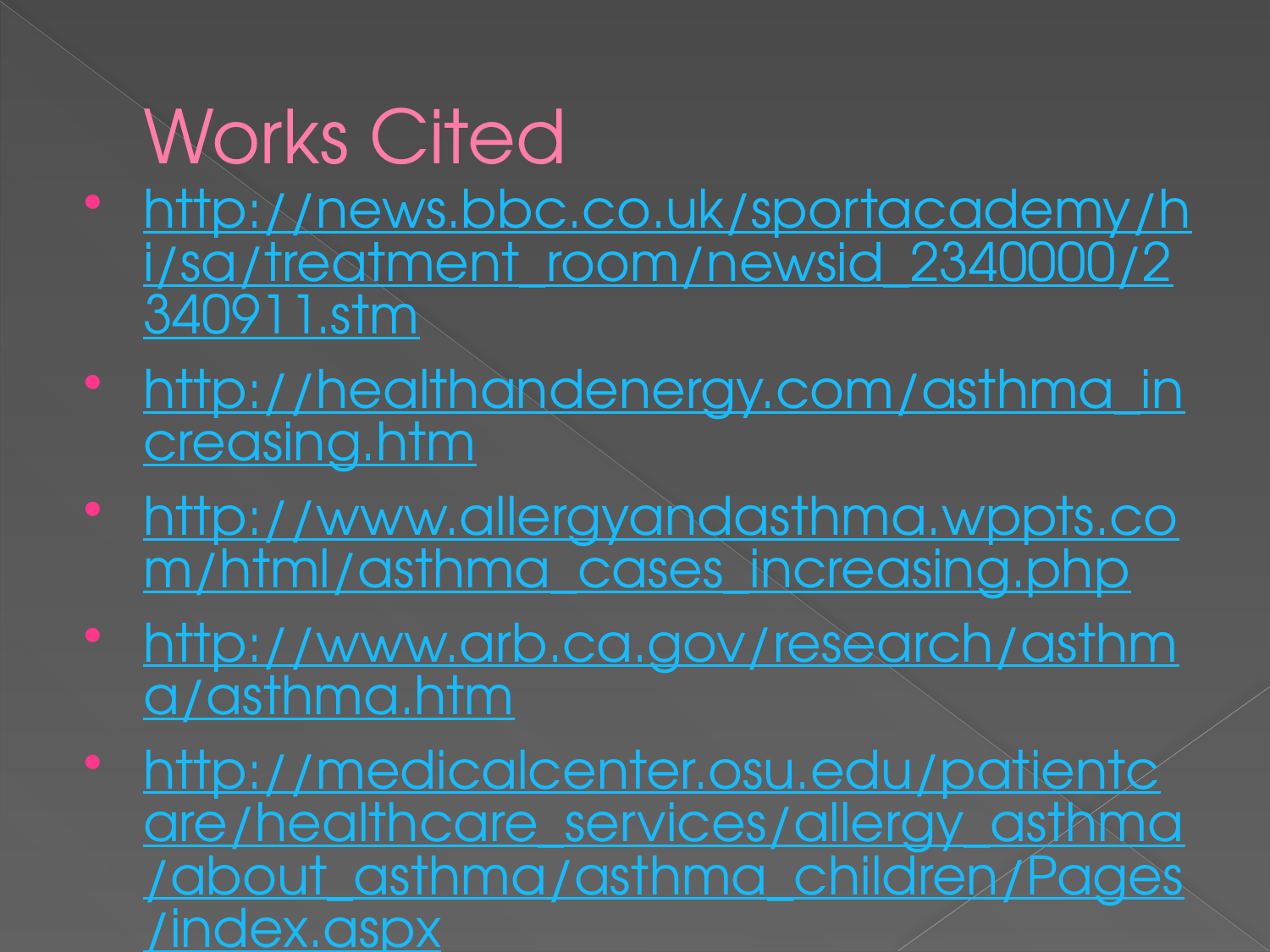

# Works Cited
http://news.bbc.co.uk/sportacademy/hi/sa/treatment_room/newsid_2340000/2340911.stm
http://healthandenergy.com/asthma_increasing.htm
http://www.allergyandasthma.wppts.com/html/asthma_cases_increasing.php
http://www.arb.ca.gov/research/asthma/asthma.htm
http://medicalcenter.osu.edu/patientcare/healthcare_services/allergy_asthma/about_asthma/asthma_children/Pages/index.aspx